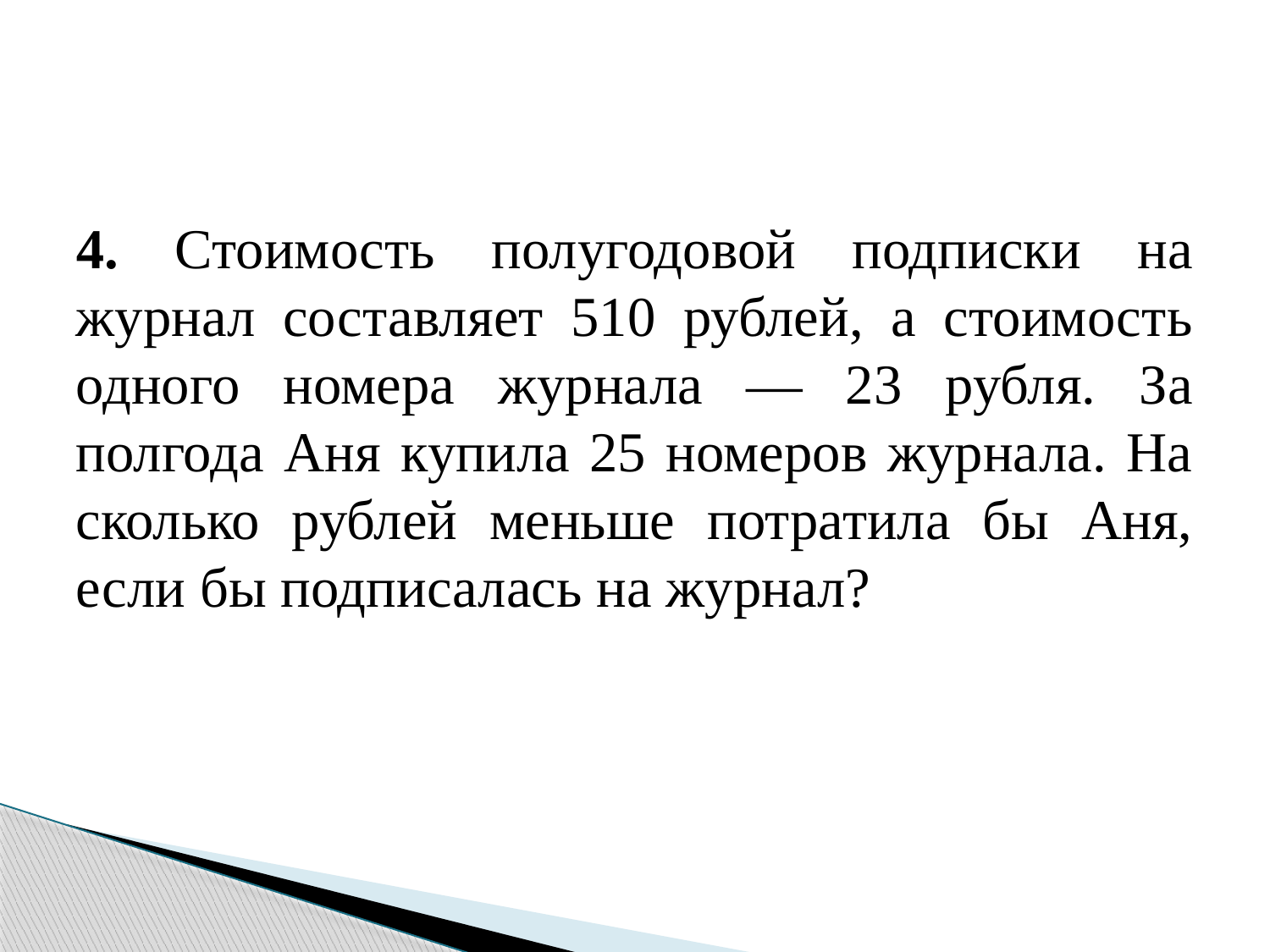

#
4. Стоимость полугодовой подписки на журнал составляет 510 рублей, а стоимость одного номера журнала — 23 рубля. За полгода Аня купила 25 номеров журнала. На сколько рублей меньше потратила бы Аня, если бы подписалась на журнал?